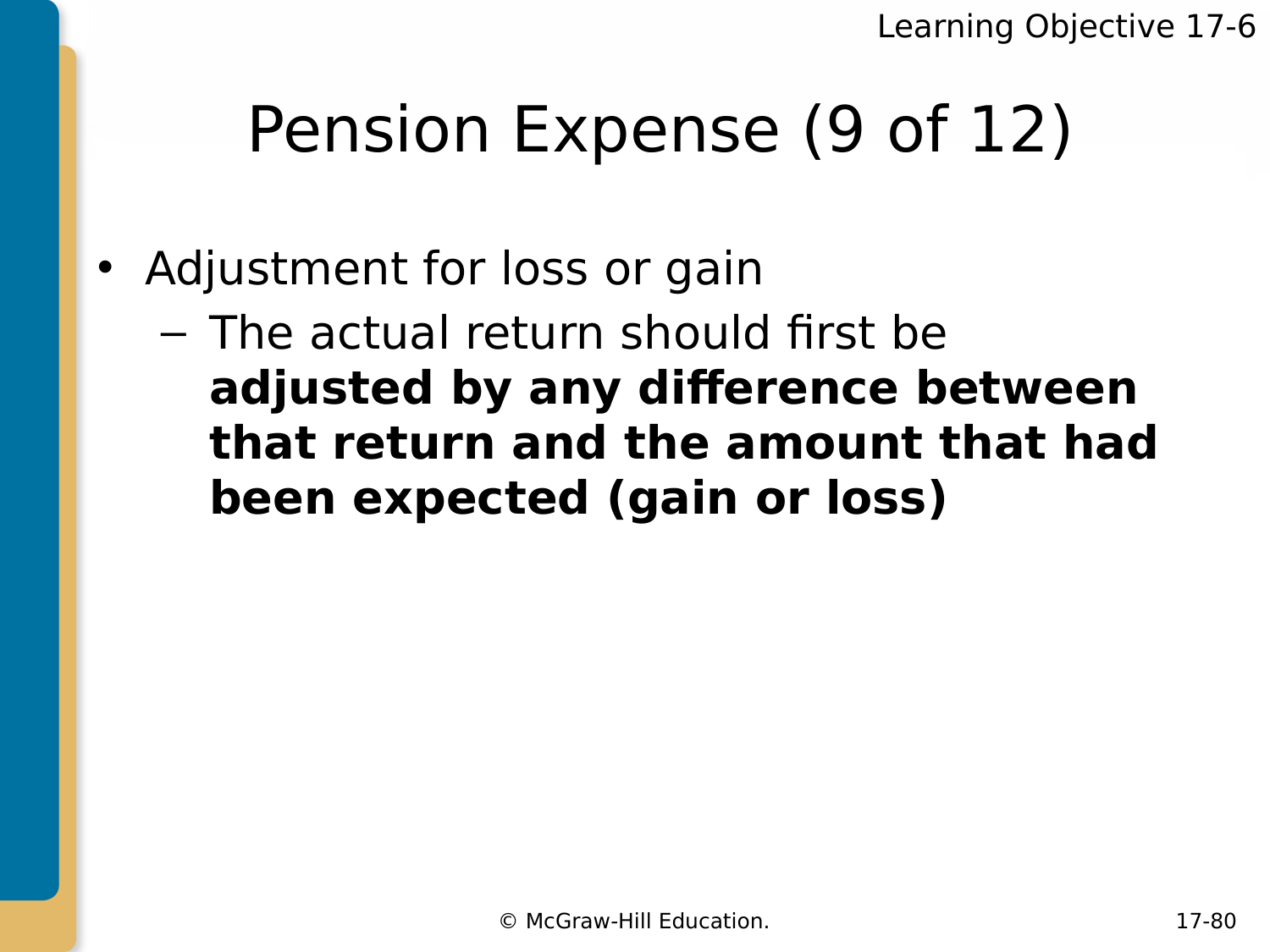

Learning Objective 17-6
# Pension Expense (9 of 12)
Adjustment for loss or gain
The actual return should first be
adjusted by any difference between that return and the amount that had been expected (gain or loss)